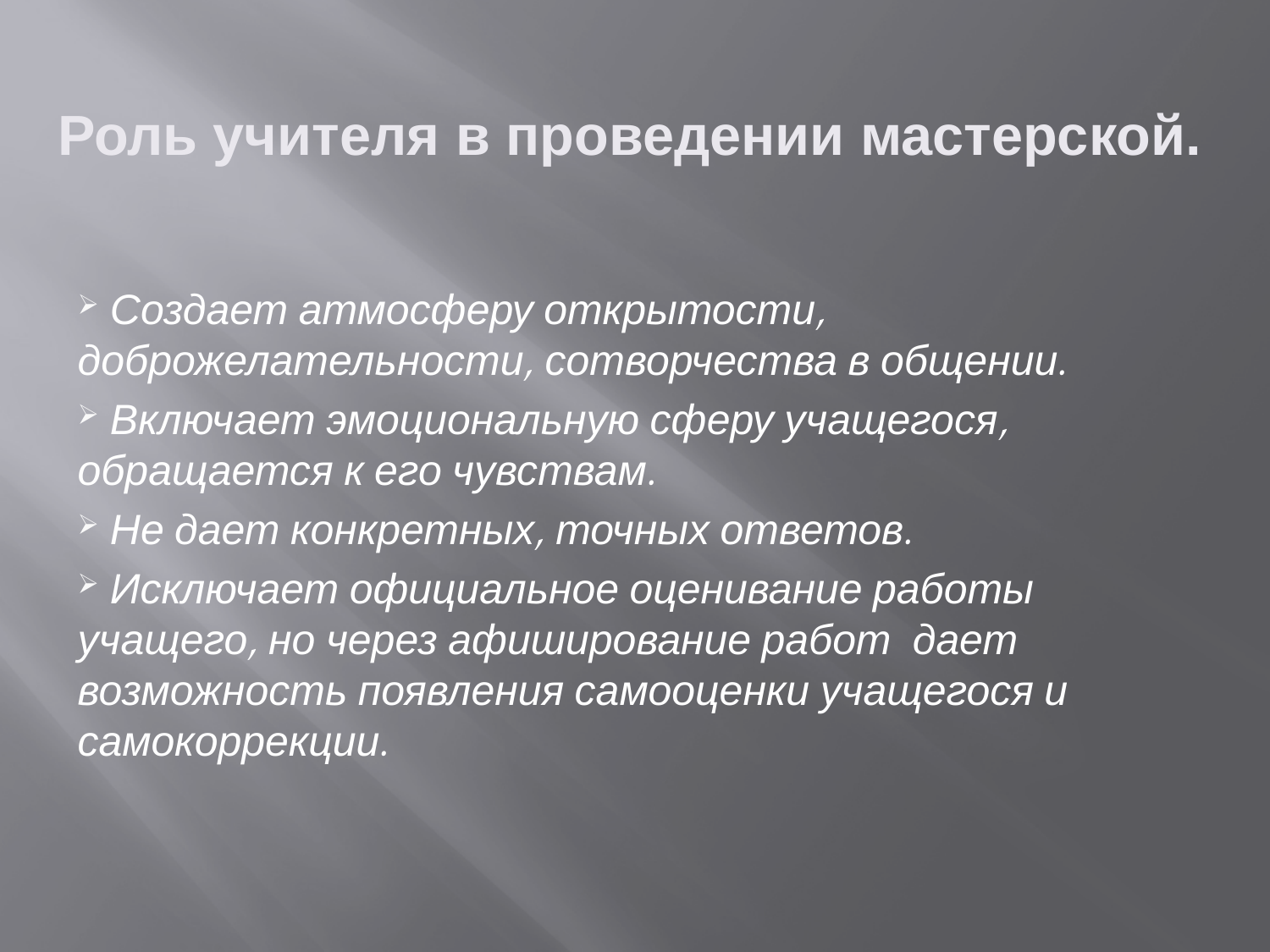

# Роль учителя в проведении мастерской.
 Создает атмосферу открытости, доброжелательности, сотворчества в общении.
 Включает эмоциональную сферу учащегося, обращается к его чувствам.
 Не дает конкретных, точных ответов.
 Исключает официальное оценивание работы учащего, но через афиширование работ  дает возможность появления самооценки учащегося и самокоррекции.